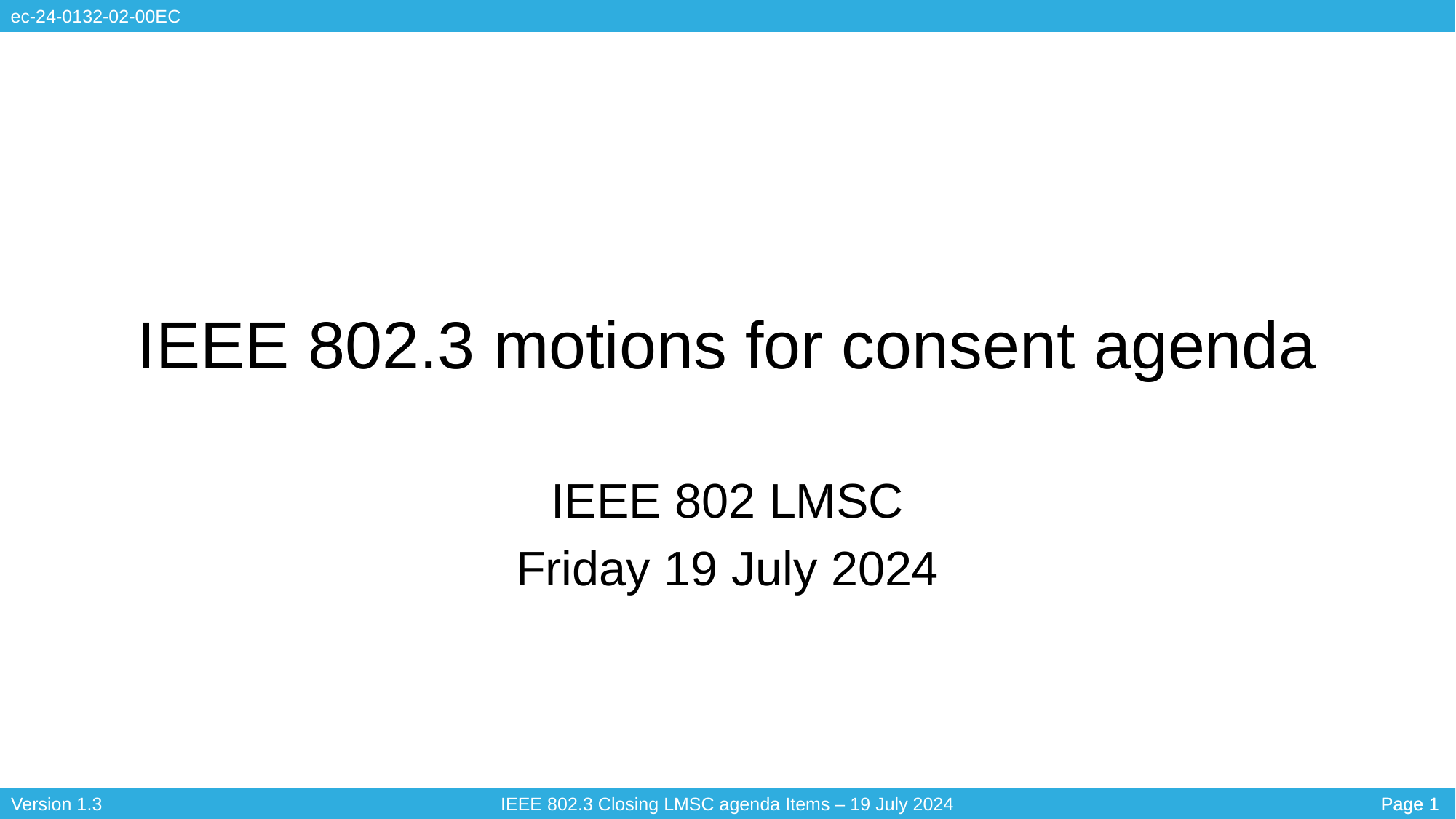

# IEEE 802.3 motions for consent agenda
IEEE 802 LMSC
Friday 19 July 2024